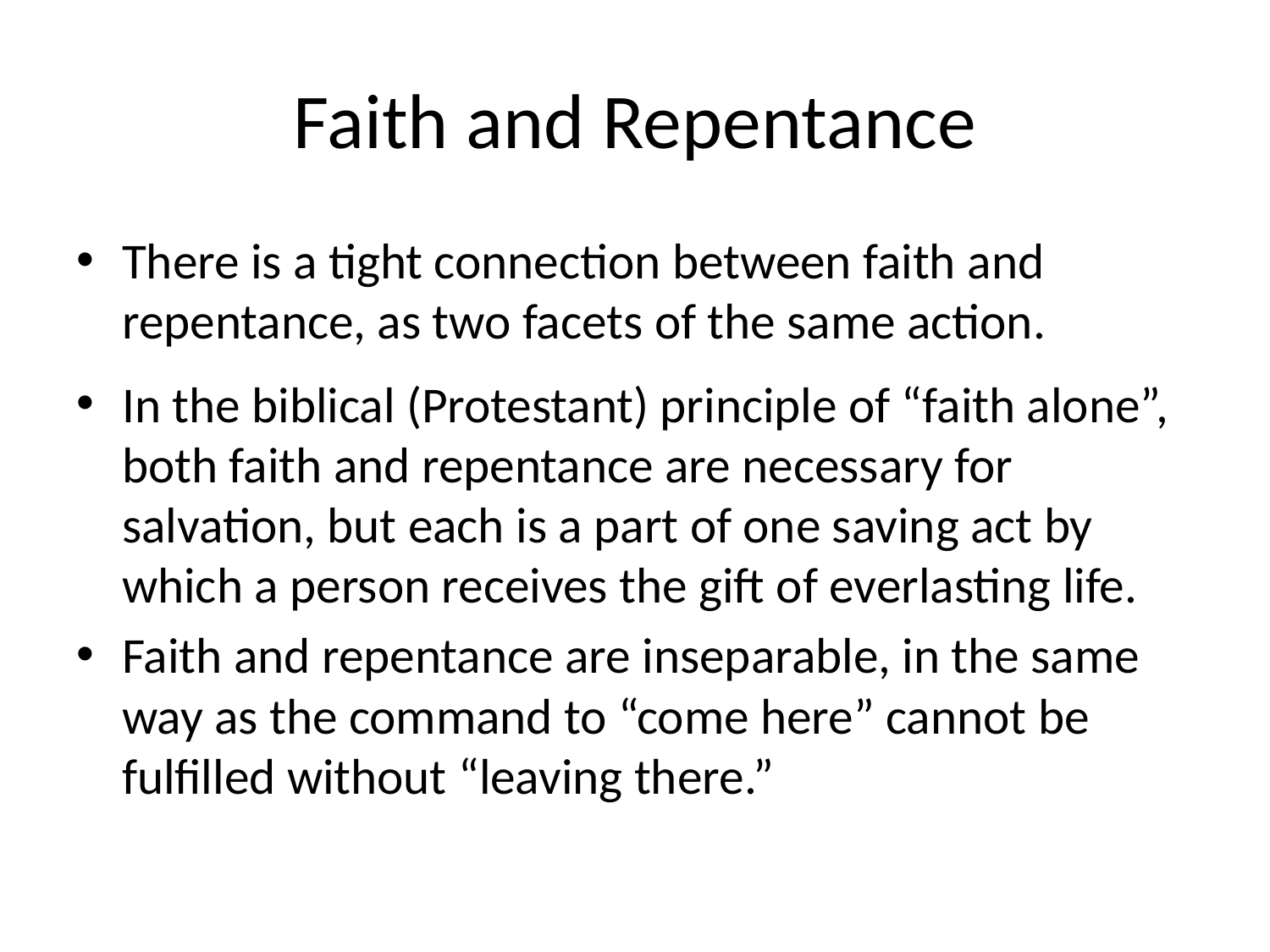

# Faith and Repentance
There is a tight connection between faith and repentance, as two facets of the same action.

In the biblical (Protestant) principle of “faith alone”, both faith and repentance are necessary for salvation, but each is a part of one saving act by which a person receives the gift of everlasting life.
Faith and repentance are inseparable, in the same way as the command to “come here” cannot be fulfilled without “leaving there.”